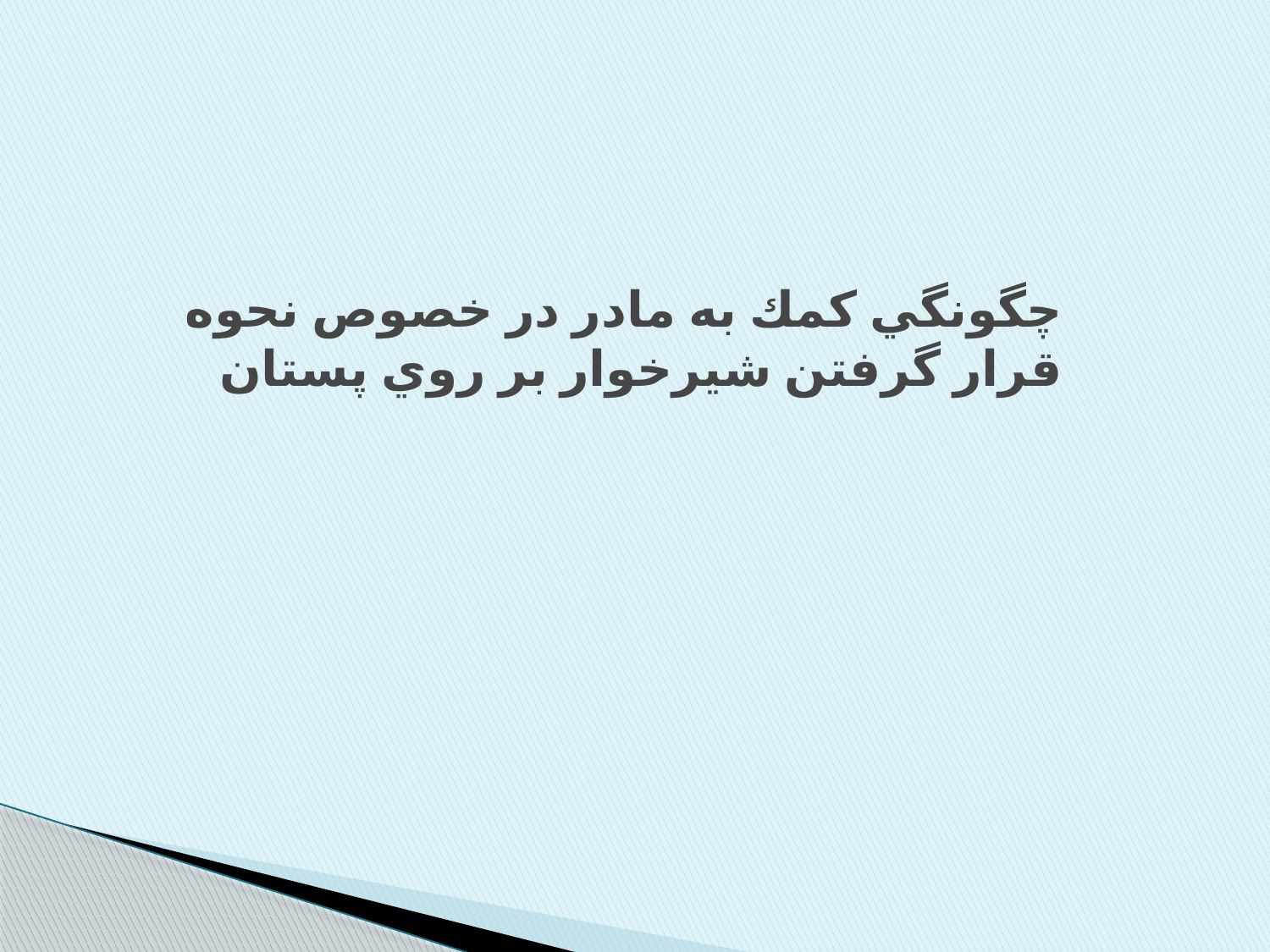

# چگونگي كمك به مادر در خصوص نحوه قرار گرفتن شيرخوار بر روي پستان